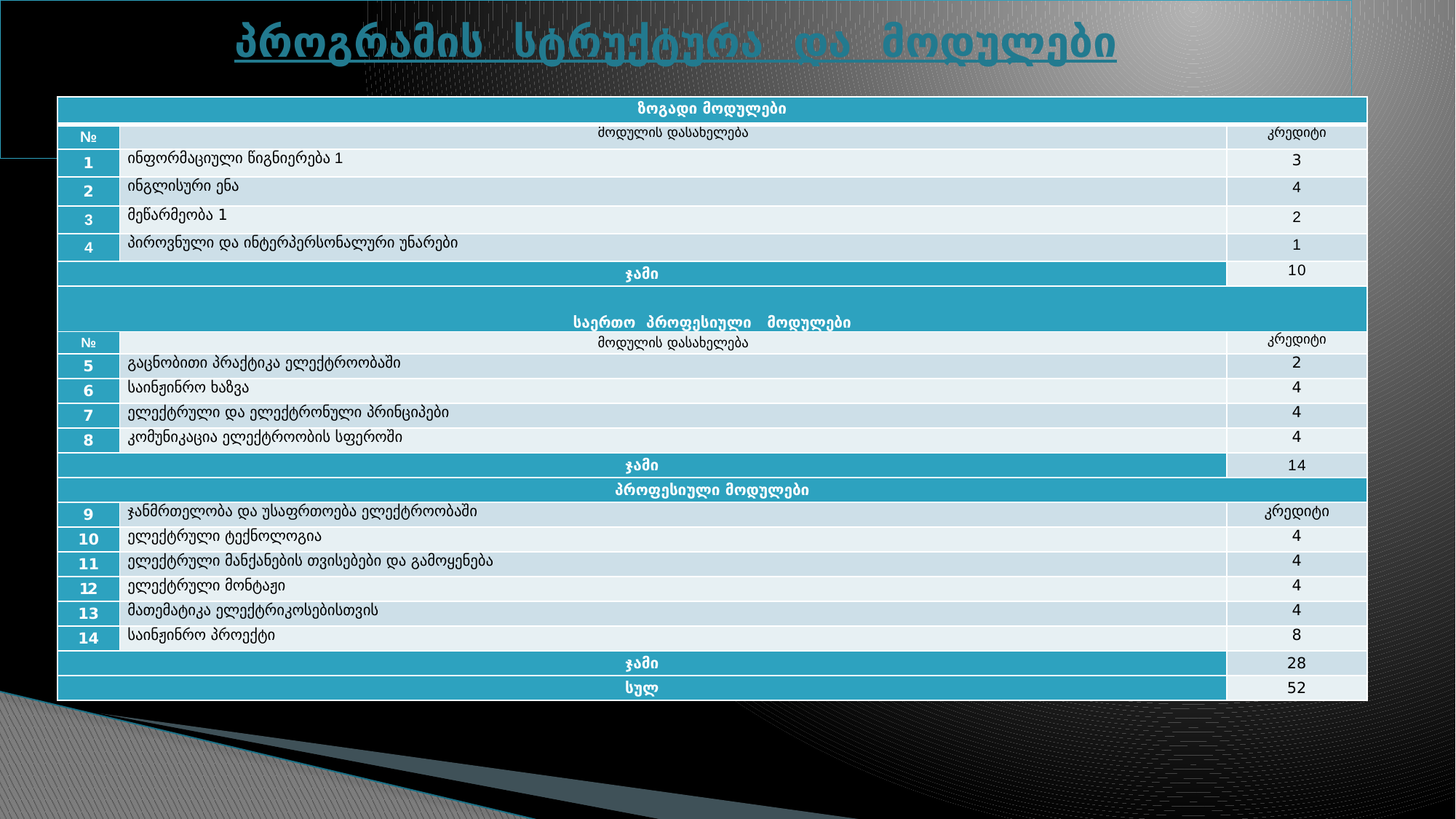

# პროგრამის  სტრუქტურა  და  მოდულები
| ზოგადი მოდულები |  |  |
| --- | --- | --- |
| № | მოდულის დასახელება | კრედიტი |
| 1 | ინფორმაციული წიგნიერება 1 | 3 |
| 2 | ინგლისური ენა | 4 |
| 3 | მეწარმეობა 1 | 2 |
| 4 | პიროვნული და ინტერპერსონალური უნარები | 1 |
| ჯამი |  | 10 |
| საერთო პროფესიული მოდულები |  |  |
| № | მოდულის დასახელება | კრედიტი |
| 5 | გაცნობითი პრაქტიკა ელექტროობაში | 2 |
| 6 | საინჟინრო ხაზვა | 4 |
| 7 | ელექტრული და ელექტრონული პრინციპები | 4 |
| 8 | კომუნიკაცია ელექტროობის სფეროში | 4 |
| ჯამი |  | 14 |
| პროფესიული მოდულები |  |  |
| 9 | ჯანმრთელობა და უსაფრთოება ელექტროობაში | კრედიტი |
| 10 | ელექტრული ტექნოლოგია | 4 |
| 11 | ელექტრული მანქანების თვისებები და გამოყენება | 4 |
| 12 | ელექტრული მონტაჟი | 4 |
| 13 | მათემატიკა ელექტრიკოსებისთვის | 4 |
| 14 | საინჟინრო პროექტი | 8 |
| ჯამი |  | 28 |
| სულ |  | 52 |